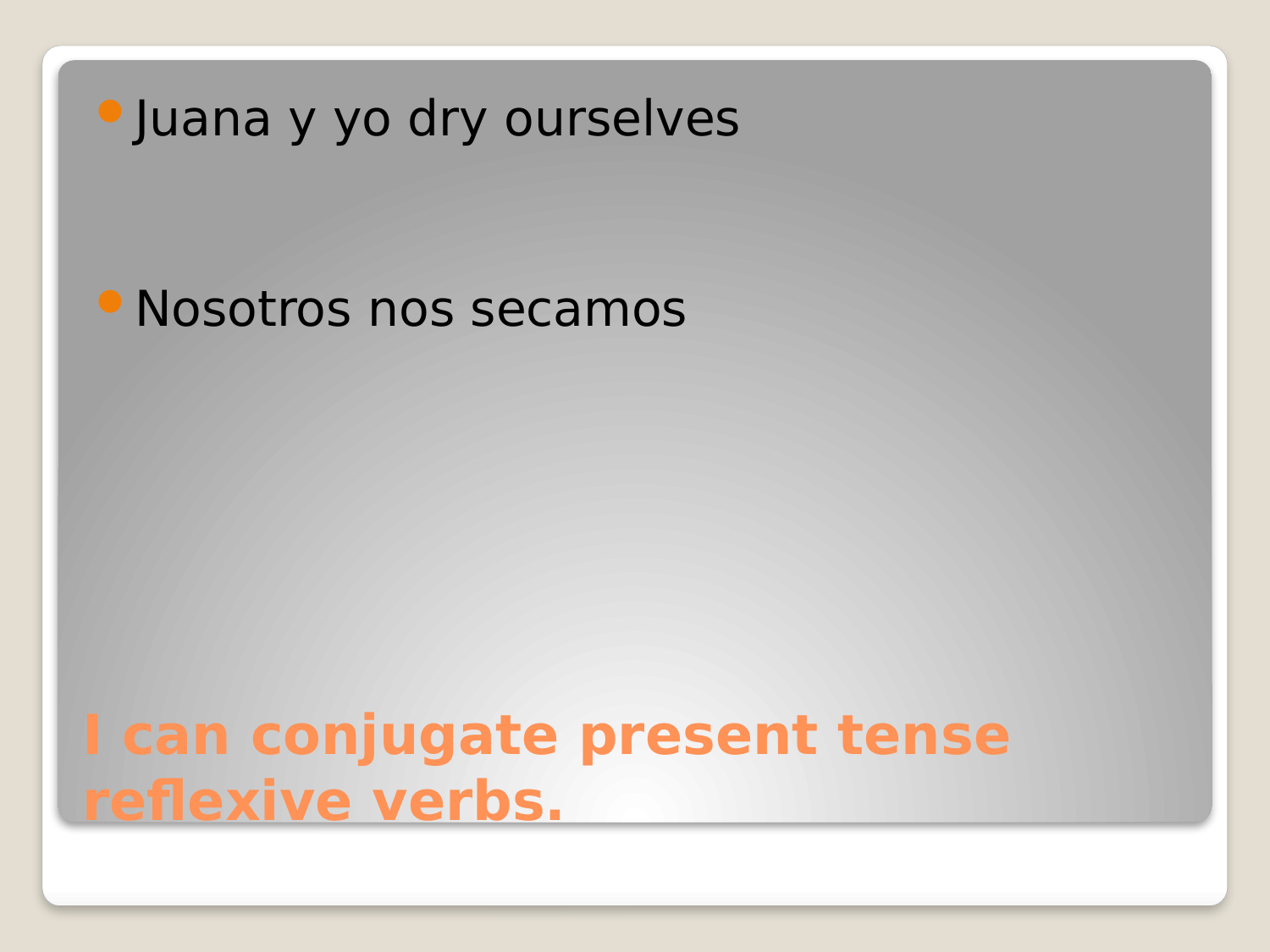

Juana y yo dry ourselves

Nosotros nos secamos
# I can conjugate present tense reflexive verbs.